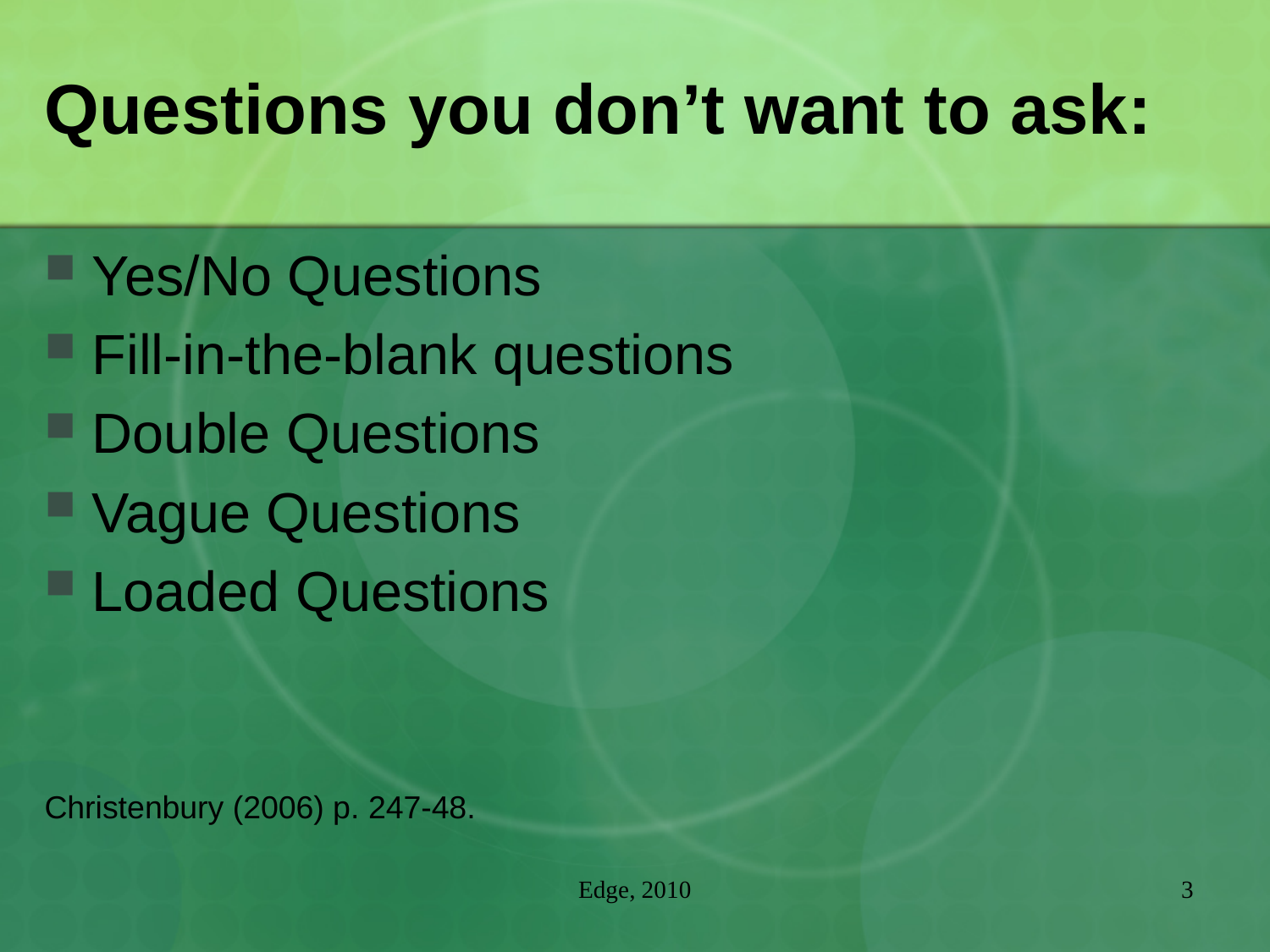

# Questions you don’t want to ask:
Yes/No Questions
Fill-in-the-blank questions
Double Questions
Vague Questions
Loaded Questions

Christenbury (2006) p. 247-48.
Edge, 2010
3